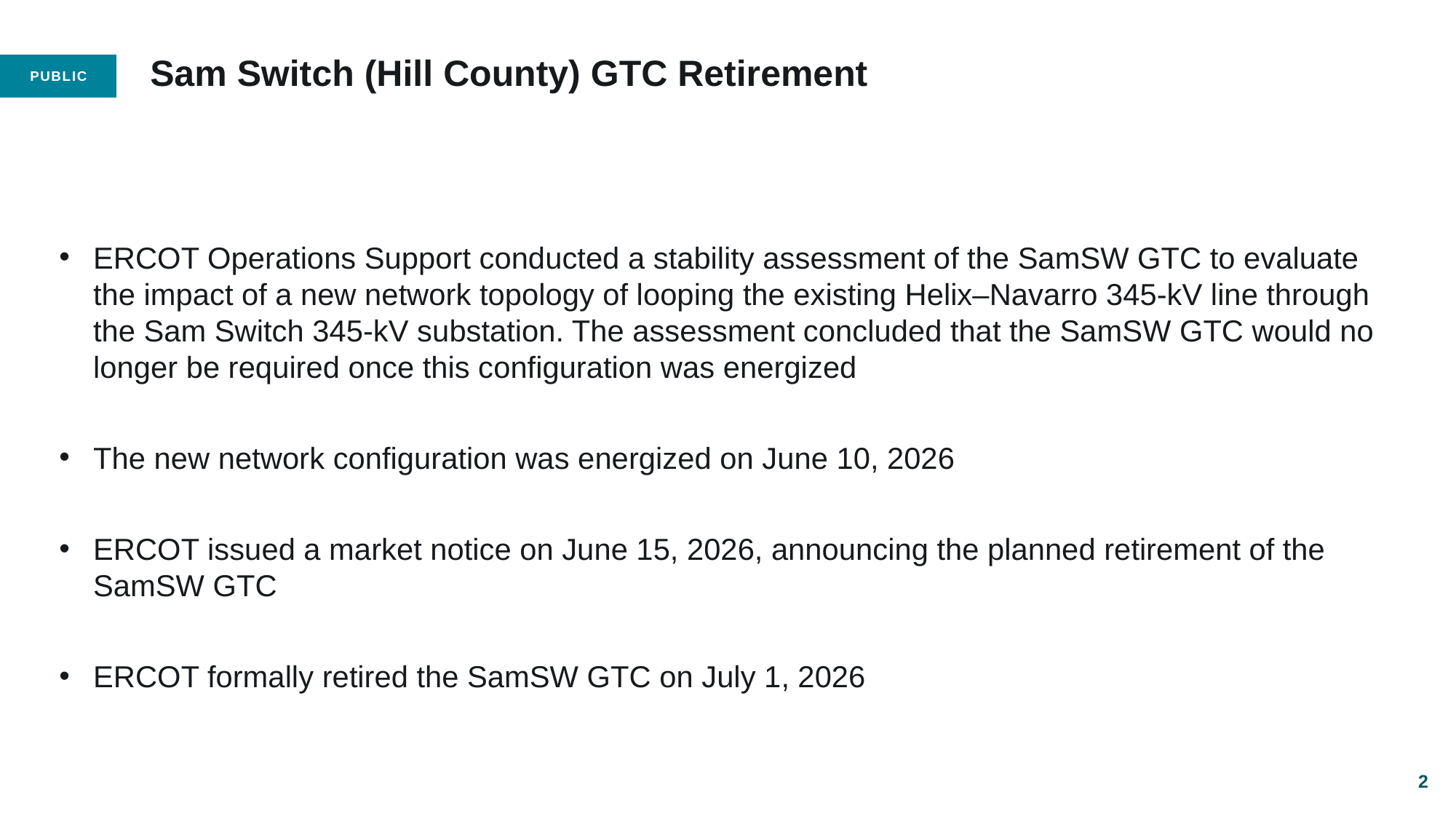

# Sam Switch (Hill County) GTC Retirement

ERCOT Operations Support conducted a stability assessment of the SamSW GTC to evaluate the impact of a new network topology of looping the existing Helix–Navarro 345-kV line through the Sam Switch 345-kV substation. The assessment concluded that the SamSW GTC would no longer be required once this configuration was energized

The new network configuration was energized on June 10, 2026

ERCOT issued a market notice on June 15, 2026, announcing the planned retirement of the SamSW GTC

ERCOT formally retired the SamSW GTC on July 1, 2026

2